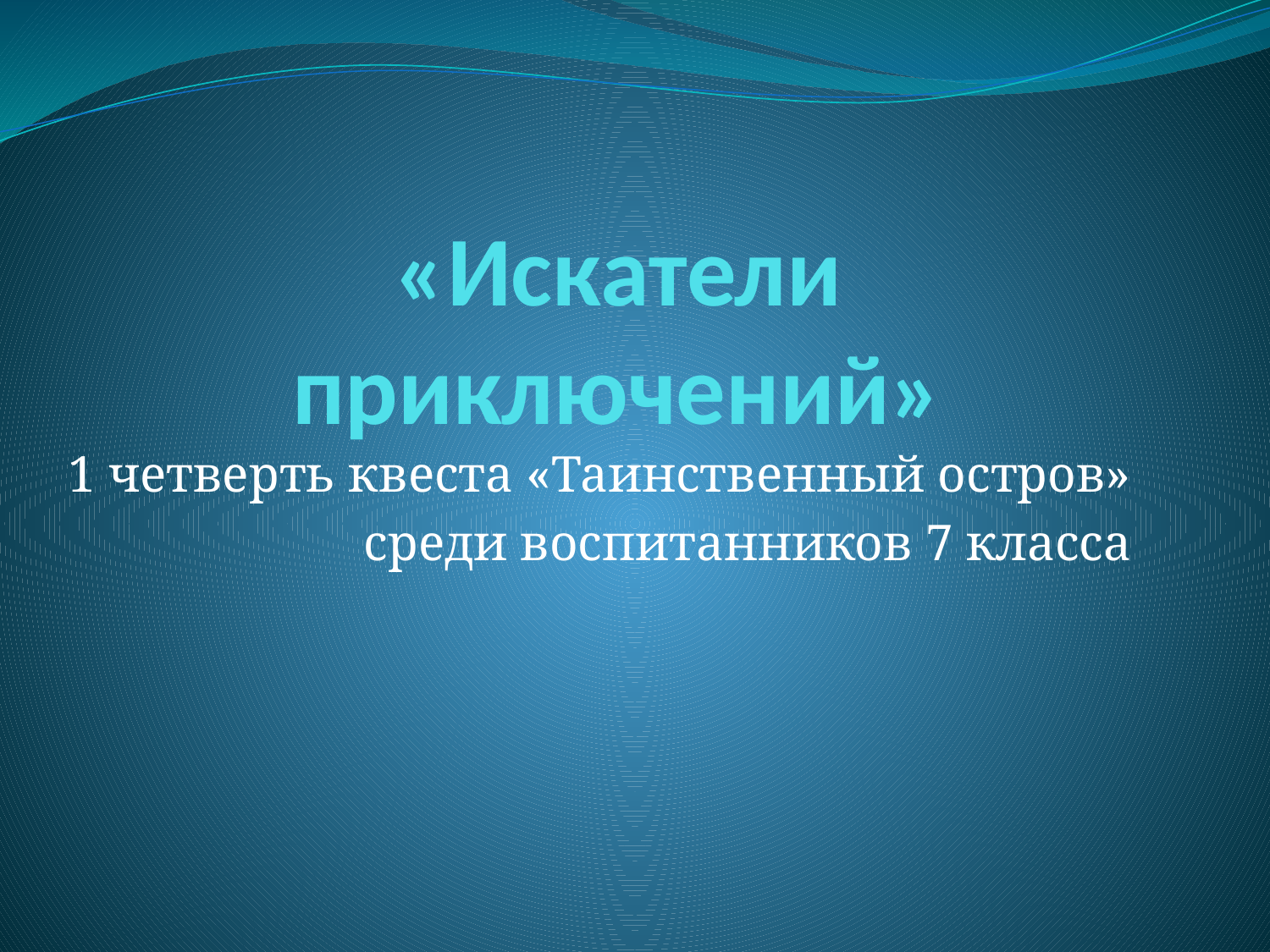

# «Искатели приключений»
1 четверть квеста «Таинственный остров»
среди воспитанников 7 класса